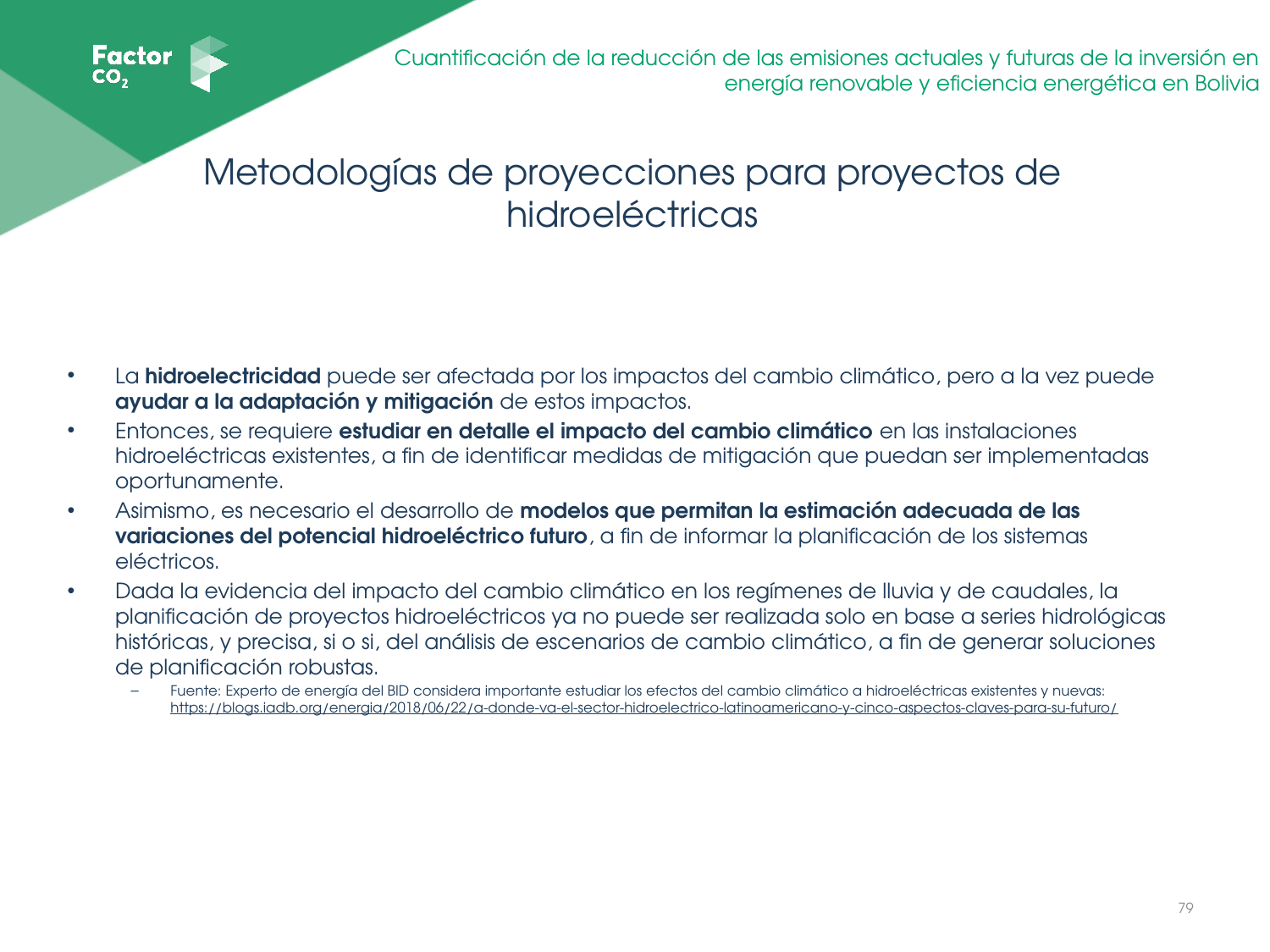

# Metodologías de proyecciones para proyectos de hidroeléctricas
La hidroelectricidad puede ser afectada por los impactos del cambio climático, pero a la vez puede ayudar a la adaptación y mitigación de estos impactos.
Entonces, se requiere estudiar en detalle el impacto del cambio climático en las instalaciones hidroeléctricas existentes, a fin de identificar medidas de mitigación que puedan ser implementadas oportunamente.
Asimismo, es necesario el desarrollo de modelos que permitan la estimación adecuada de las variaciones del potencial hidroeléctrico futuro, a fin de informar la planificación de los sistemas eléctricos.
Dada la evidencia del impacto del cambio climático en los regímenes de lluvia y de caudales, la planificación de proyectos hidroeléctricos ya no puede ser realizada solo en base a series hidrológicas históricas, y precisa, si o si, del análisis de escenarios de cambio climático, a fin de generar soluciones de planificación robustas.
Fuente: Experto de energía del BID considera importante estudiar los efectos del cambio climático a hidroeléctricas existentes y nuevas: https://blogs.iadb.org/energia/2018/06/22/a-donde-va-el-sector-hidroelectrico-latinoamericano-y-cinco-aspectos-claves-para-su-futuro/

79